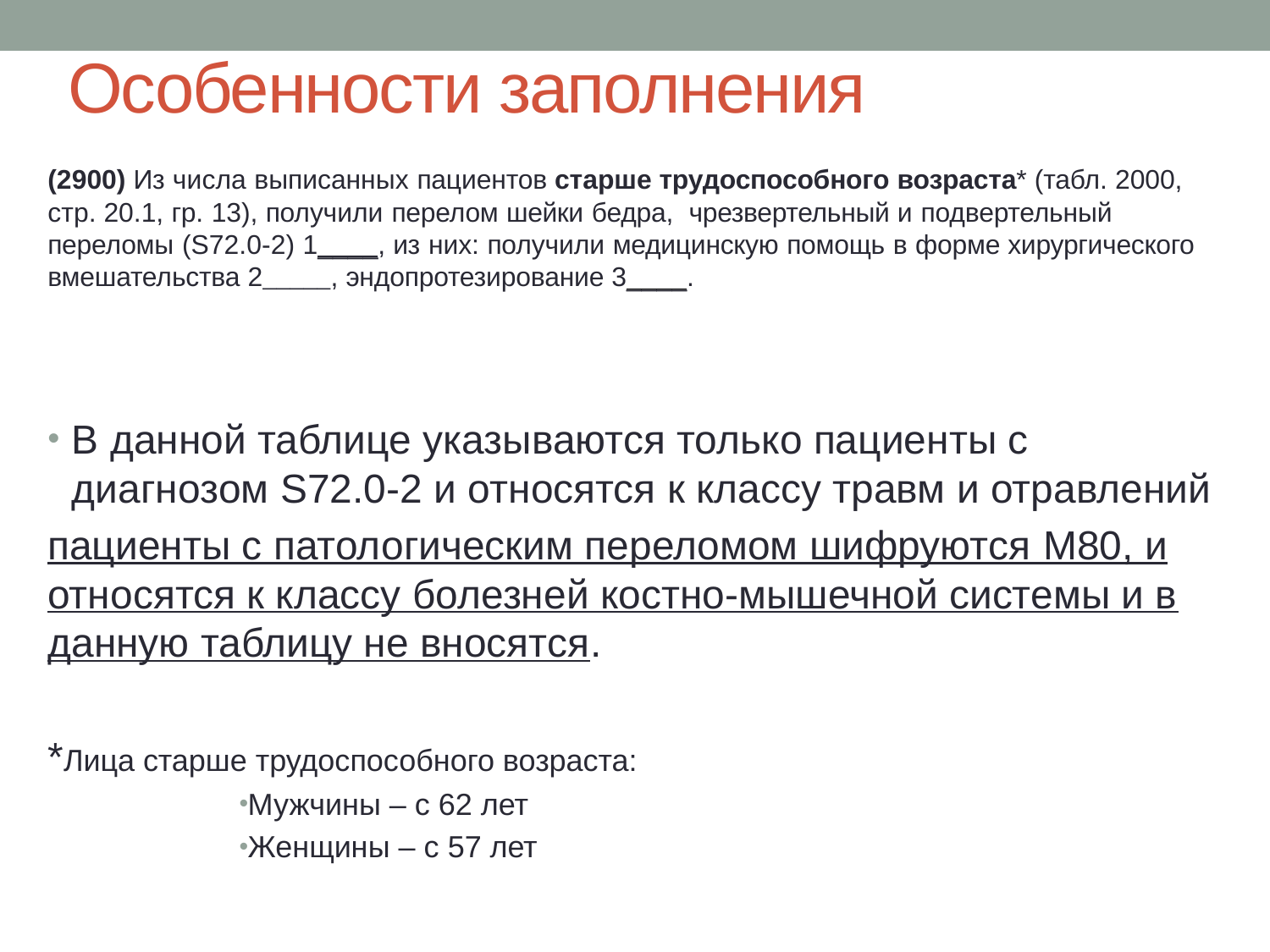

# Особенности заполнения
(2900) Из числа выписанных пациентов старше трудоспособного возраста* (табл. 2000, стр. 20.1, гр. 13), получили перелом шейки бедра,  чрезвертельный и подвертельный переломы (S72.0-2) 1____, из них: получили медицинскую помощь в форме хирургического  вмешательства 2_____, эндопротезирование 3____.

В данной таблице указываются только пациенты с диагнозом S72.0-2 и относятся к классу травм и отравлений
пациенты с патологическим переломом шифруются M80, и относятся к классу болезней костно-мышечной системы и в данную таблицу не вносятся.

*Лица старше трудоспособного возраста:
Мужчины – с 62 лет
Женщины – с 57 лет